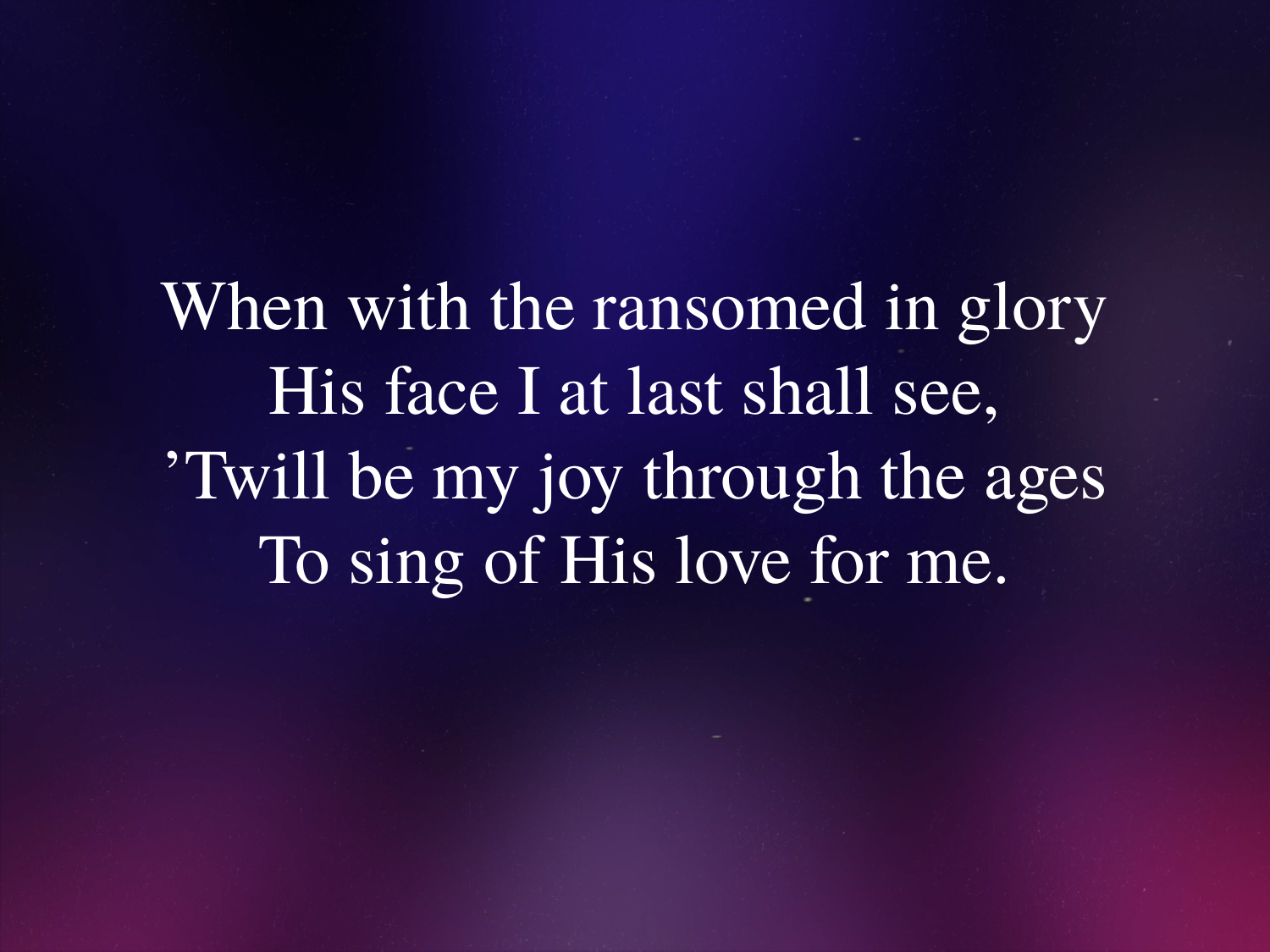

# When with the ransomed in glory His face I at last shall see, ’Twill be my joy through the ages To sing of His love for me.